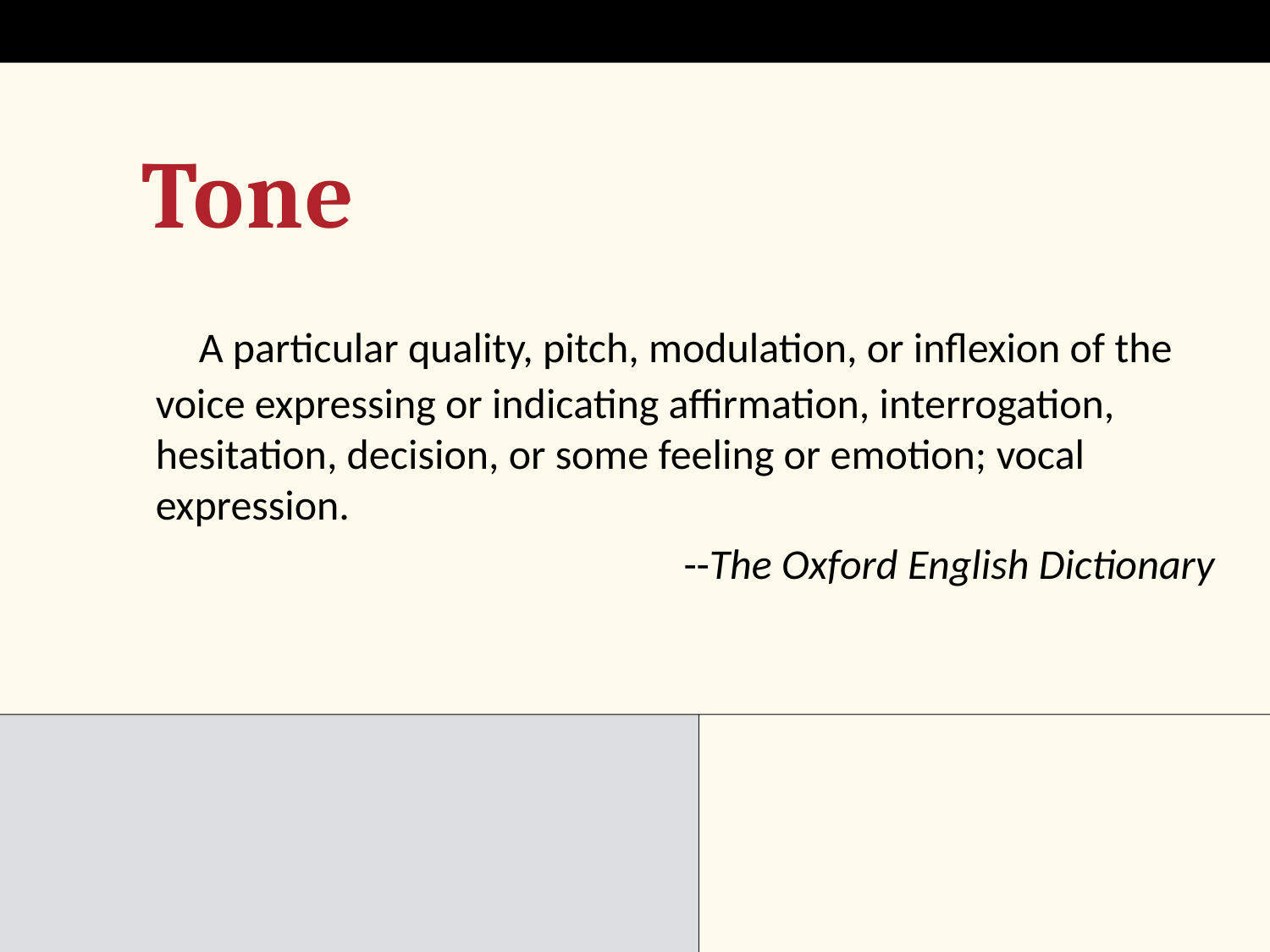

# Tone
      A particular quality, pitch, modulation, or inflexion of the voice expressing or indicating affirmation, interrogation, hesitation, decision, or some feeling or emotion; vocal expression.
	--The Oxford English Dictionary